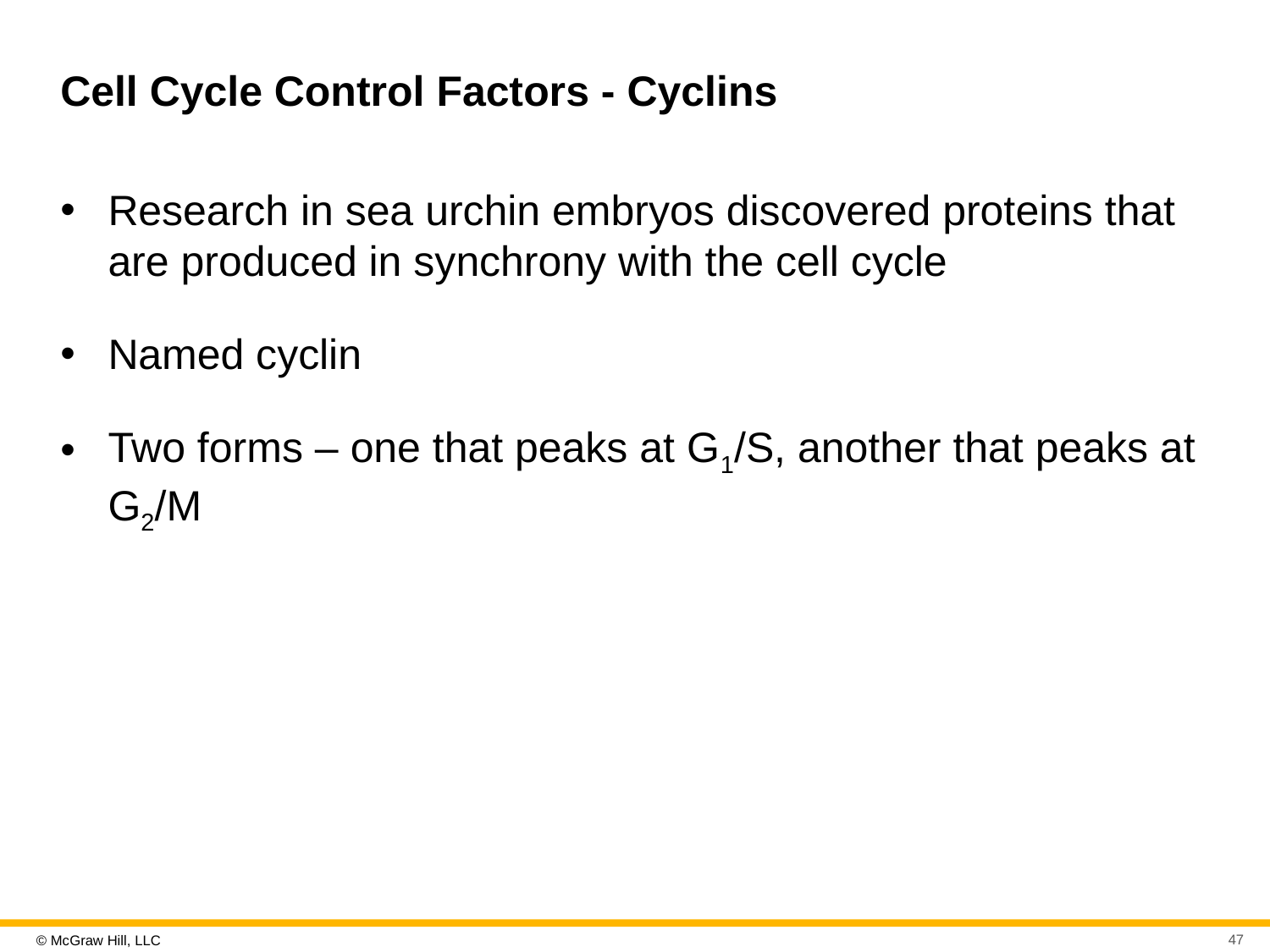

# Cell Cycle Control Factors - Cyclins
Research in sea urchin embryos discovered proteins that are produced in synchrony with the cell cycle
Named cyclin
Two forms – one that peaks at G1/S, another that peaks at G2/M
47